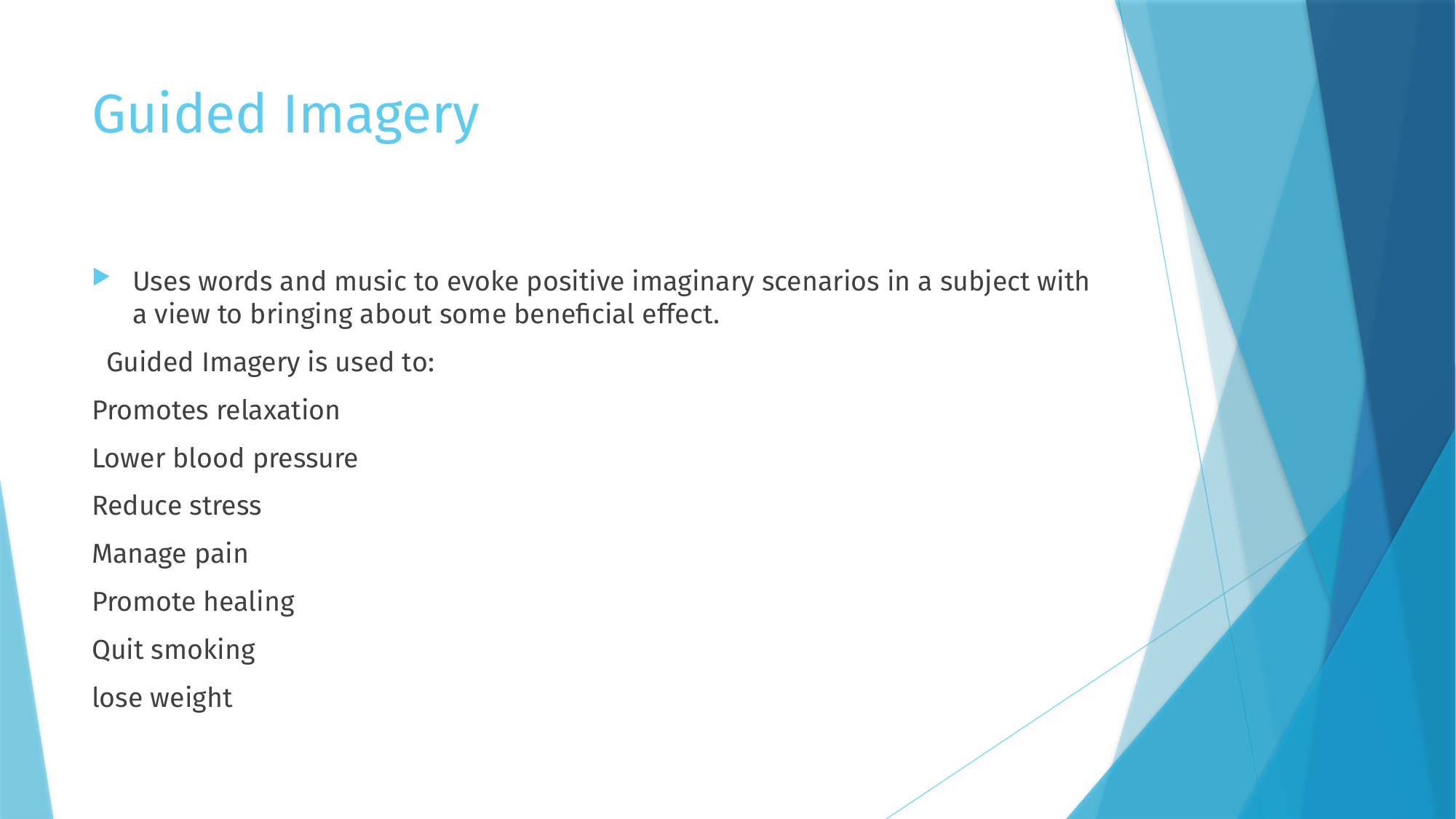

# Guided Imagery
Uses words and music to evoke positive imaginary scenarios in a subject with a view to bringing about some beneficial effect.
  Guided Imagery is used to:
Promotes relaxation
Lower blood pressure
Reduce stress
Manage pain
Promote healing
Quit smoking
lose weight